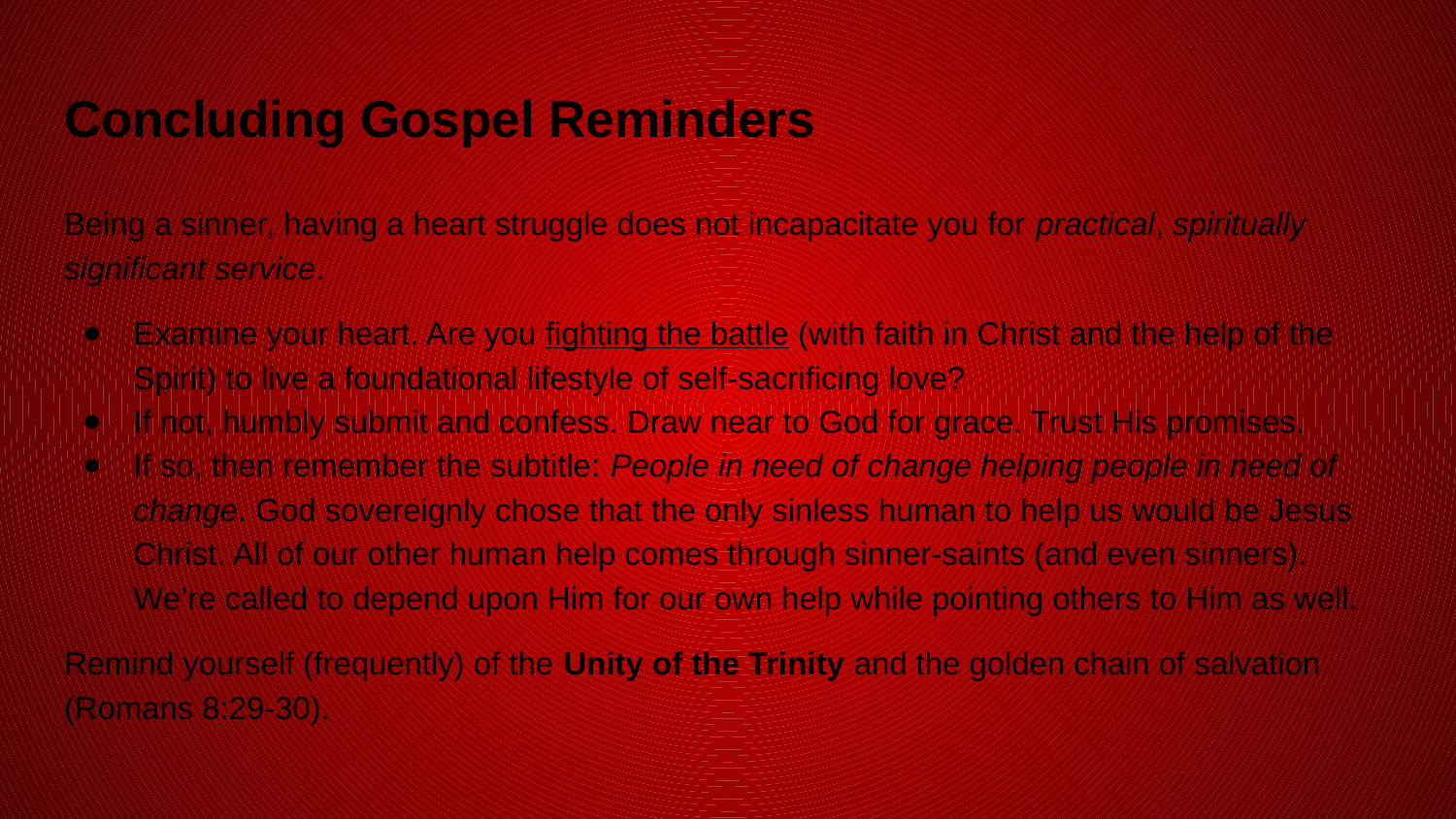

# Concluding Gospel Reminders
Being a sinner, having a heart struggle does not incapacitate you for practical, spiritually significant service.
Examine your heart. Are you fighting the battle (with faith in Christ and the help of the Spirit) to live a foundational lifestyle of self-sacrificing love?
If not, humbly submit and confess. Draw near to God for grace. Trust His promises.
If so, then remember the subtitle: People in need of change helping people in need of change. God sovereignly chose that the only sinless human to help us would be Jesus Christ. All of our other human help comes through sinner-saints (and even sinners). We’re called to depend upon Him for our own help while pointing others to Him as well.
Remind yourself (frequently) of the Unity of the Trinity and the golden chain of salvation (Romans 8:29-30).